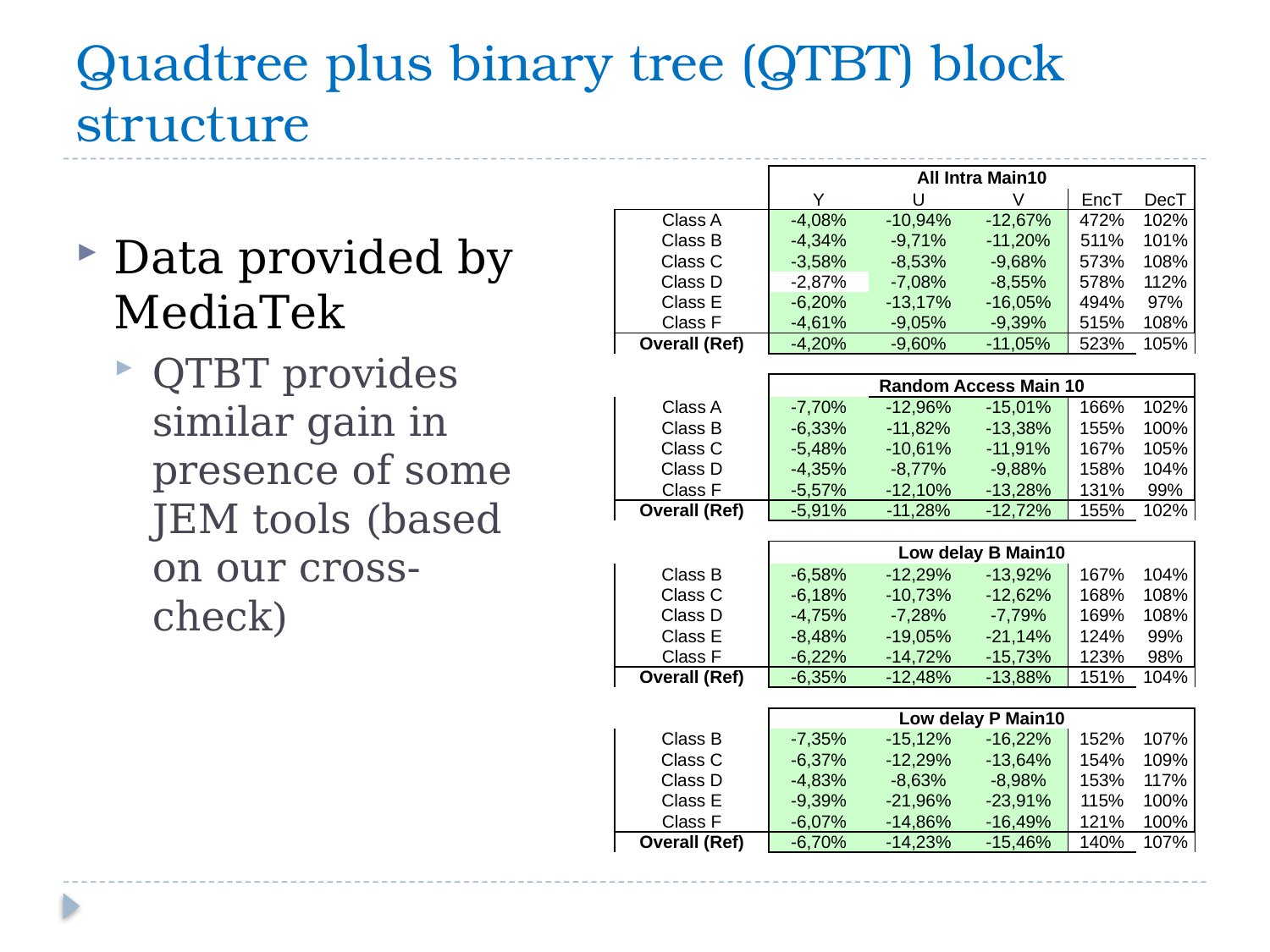

# Quadtree plus binary tree (QTBT) block structure
|  | All Intra Main10 |  |  |  |  |
| --- | --- | --- | --- | --- | --- |
|  | Y | U | V | EncT | DecT |
| Class A | -4,08% | -10,94% | -12,67% | 472% | 102% |
| Class B | -4,34% | -9,71% | -11,20% | 511% | 101% |
| Class C | -3,58% | -8,53% | -9,68% | 573% | 108% |
| Class D | -2,87% | -7,08% | -8,55% | 578% | 112% |
| Class E | -6,20% | -13,17% | -16,05% | 494% | 97% |
| Class F | -4,61% | -9,05% | -9,39% | 515% | 108% |
| Overall (Ref) | -4,20% | -9,60% | -11,05% | 523% | 105% |
|  |  |  |  |  |  |
|  | Random Access Main 10 |  |  |  |  |
| Class A | -7,70% | -12,96% | -15,01% | 166% | 102% |
| Class B | -6,33% | -11,82% | -13,38% | 155% | 100% |
| Class C | -5,48% | -10,61% | -11,91% | 167% | 105% |
| Class D | -4,35% | -8,77% | -9,88% | 158% | 104% |
| Class F | -5,57% | -12,10% | -13,28% | 131% | 99% |
| Overall (Ref) | -5,91% | -11,28% | -12,72% | 155% | 102% |
|  |  |  |  |  |  |
|  | Low delay B Main10 |  |  |  |  |
| Class B | -6,58% | -12,29% | -13,92% | 167% | 104% |
| Class C | -6,18% | -10,73% | -12,62% | 168% | 108% |
| Class D | -4,75% | -7,28% | -7,79% | 169% | 108% |
| Class E | -8,48% | -19,05% | -21,14% | 124% | 99% |
| Class F | -6,22% | -14,72% | -15,73% | 123% | 98% |
| Overall (Ref) | -6,35% | -12,48% | -13,88% | 151% | 104% |
|  |  |  |  |  |  |
|  | Low delay P Main10 |  |  |  |  |
| Class B | -7,35% | -15,12% | -16,22% | 152% | 107% |
| Class C | -6,37% | -12,29% | -13,64% | 154% | 109% |
| Class D | -4,83% | -8,63% | -8,98% | 153% | 117% |
| Class E | -9,39% | -21,96% | -23,91% | 115% | 100% |
| Class F | -6,07% | -14,86% | -16,49% | 121% | 100% |
| Overall (Ref) | -6,70% | -14,23% | -15,46% | 140% | 107% |
Data provided by MediaTek
QTBT provides similar gain in presence of some JEM tools (based on our cross-check)